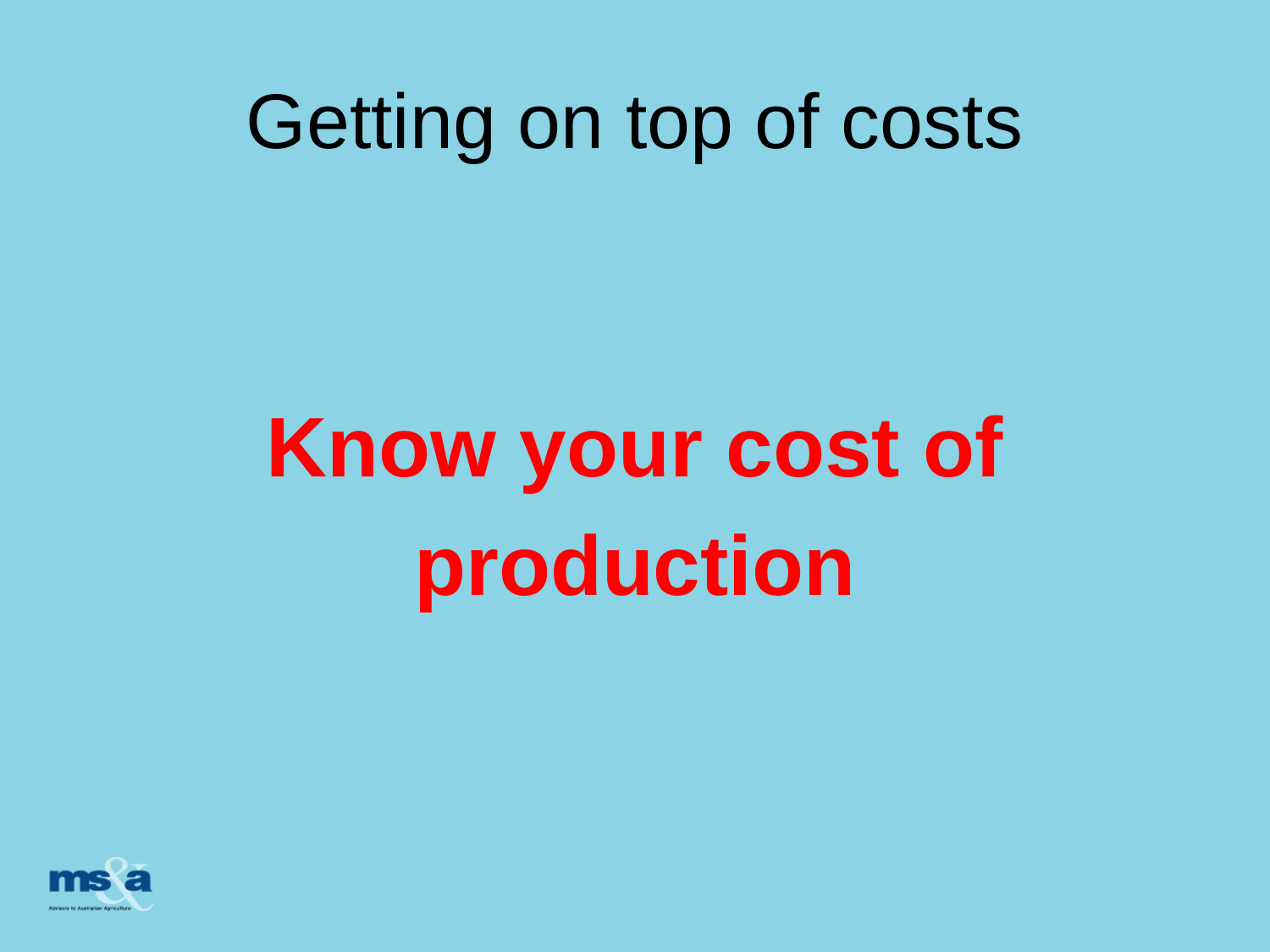

# Getting on top of costs

 Know your cost of
production